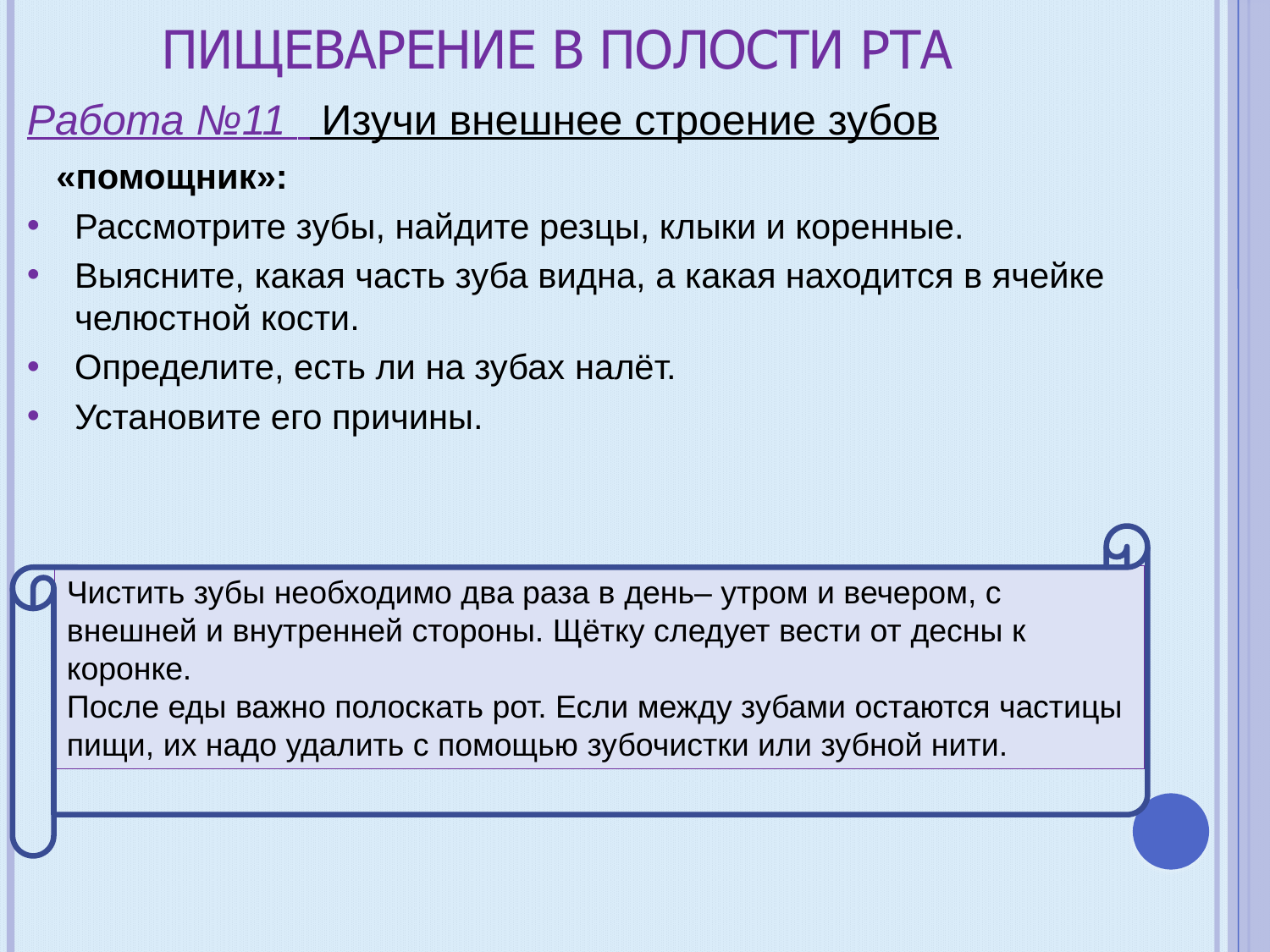

# ПИЩЕВАРЕНИЕ В ПОЛОСТИ РТА
Работа №11   Изучи внешнее строение зубов
   «помощник»:
Рассмотрите зубы, найдите резцы, клыки и коренные.
Выясните, какая часть зуба видна, а какая находится в ячейке челюстной кости.
Определите, есть ли на зубах налёт.
Установите его причины.

Чистить зубы необходимо два раза в день– утром и вечером, с внешней и внутренней стороны. Щётку следует вести от десны к коронке.
После еды важно полоскать рот. Если между зубами остаются частицы пищи, их надо удалить с помощью зубочистки или зубной нити.